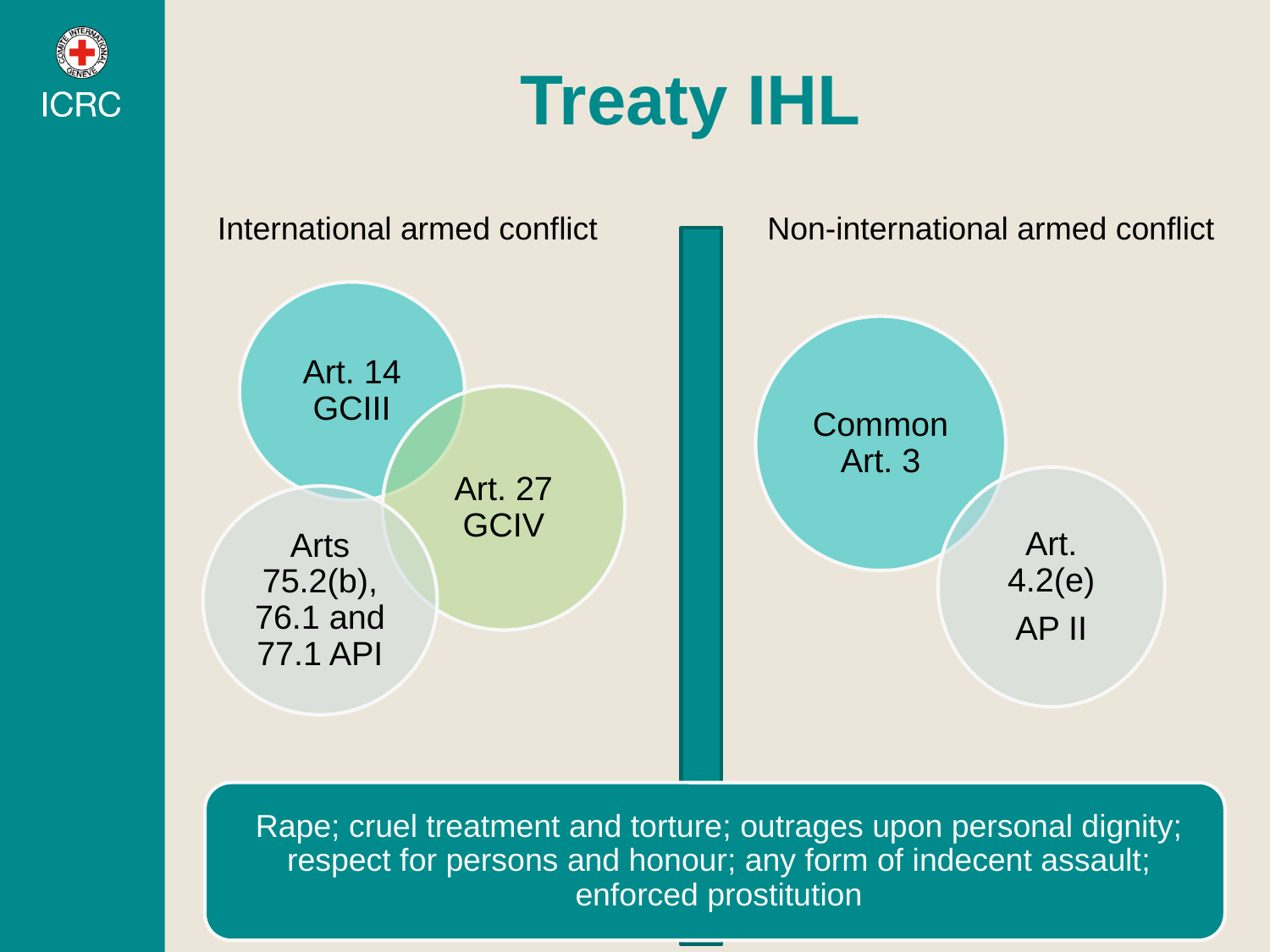

# Treaty IHL
International armed conflict
Non-international armed conflict

Art. 14 GCIII
Art. 27 GCIV
Arts 75.2(b), 76.1 and 77.1 API
Common Art. 3
Art. 4.2(e)
AP II
Rape; cruel treatment and torture; outrages upon personal dignity; respect for persons and honour; any form of indecent assault; enforced prostitution